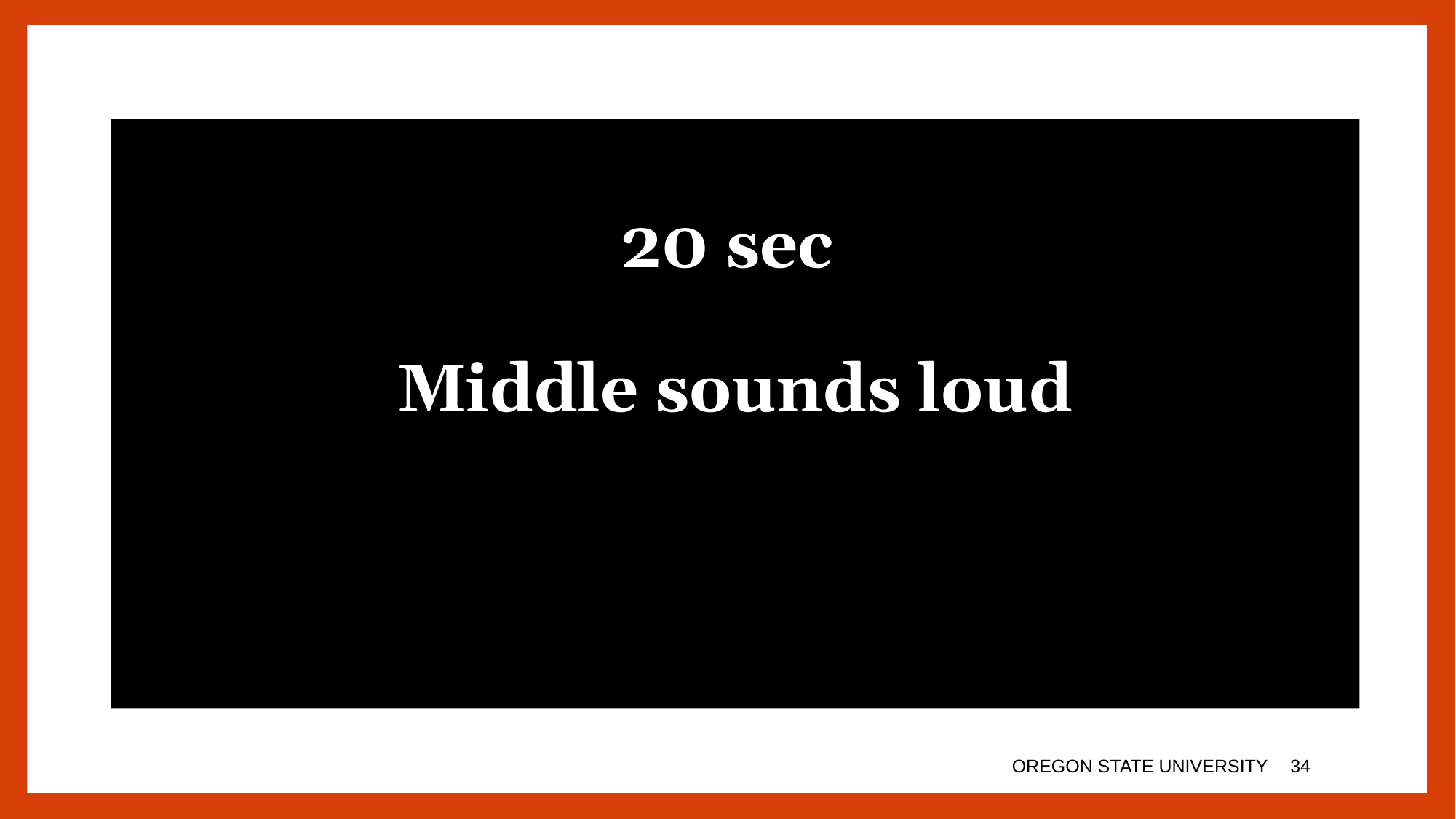

20 sec

Middle sounds loud

OREGON STATE UNIVERSITY
34